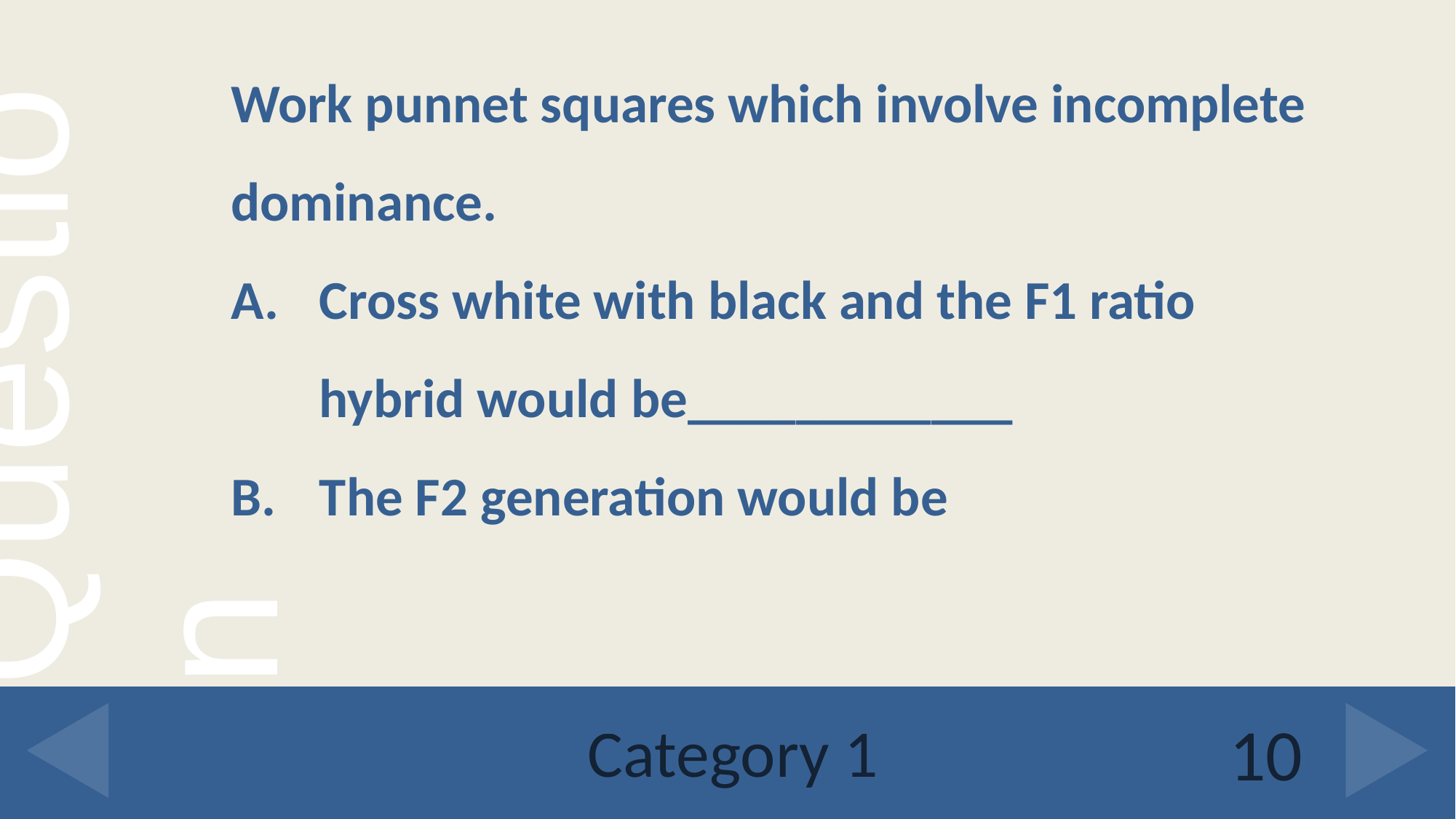

Work punnet squares which involve incomplete dominance.
Cross white with black and the F1 ratio hybrid would be____________
The F2 generation would be

# Category 1
10